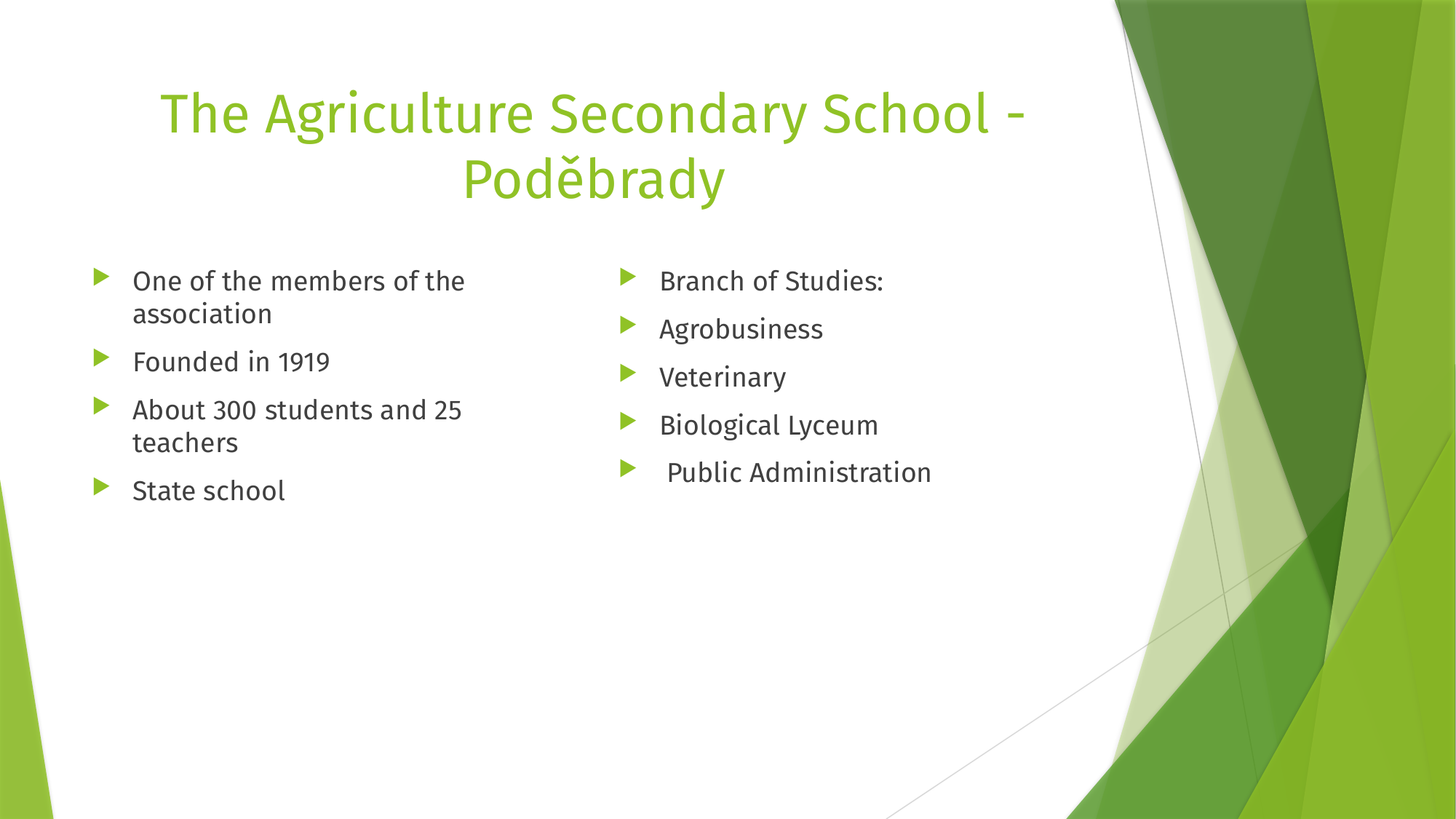

# The Agriculture Secondary School - Poděbrady
One of the members of the association
Founded in 1919
About 300 students and 25 teachers
State school

Branch of Studies:
Agrobusiness
Veterinary
Biological Lyceum
 Public Administration